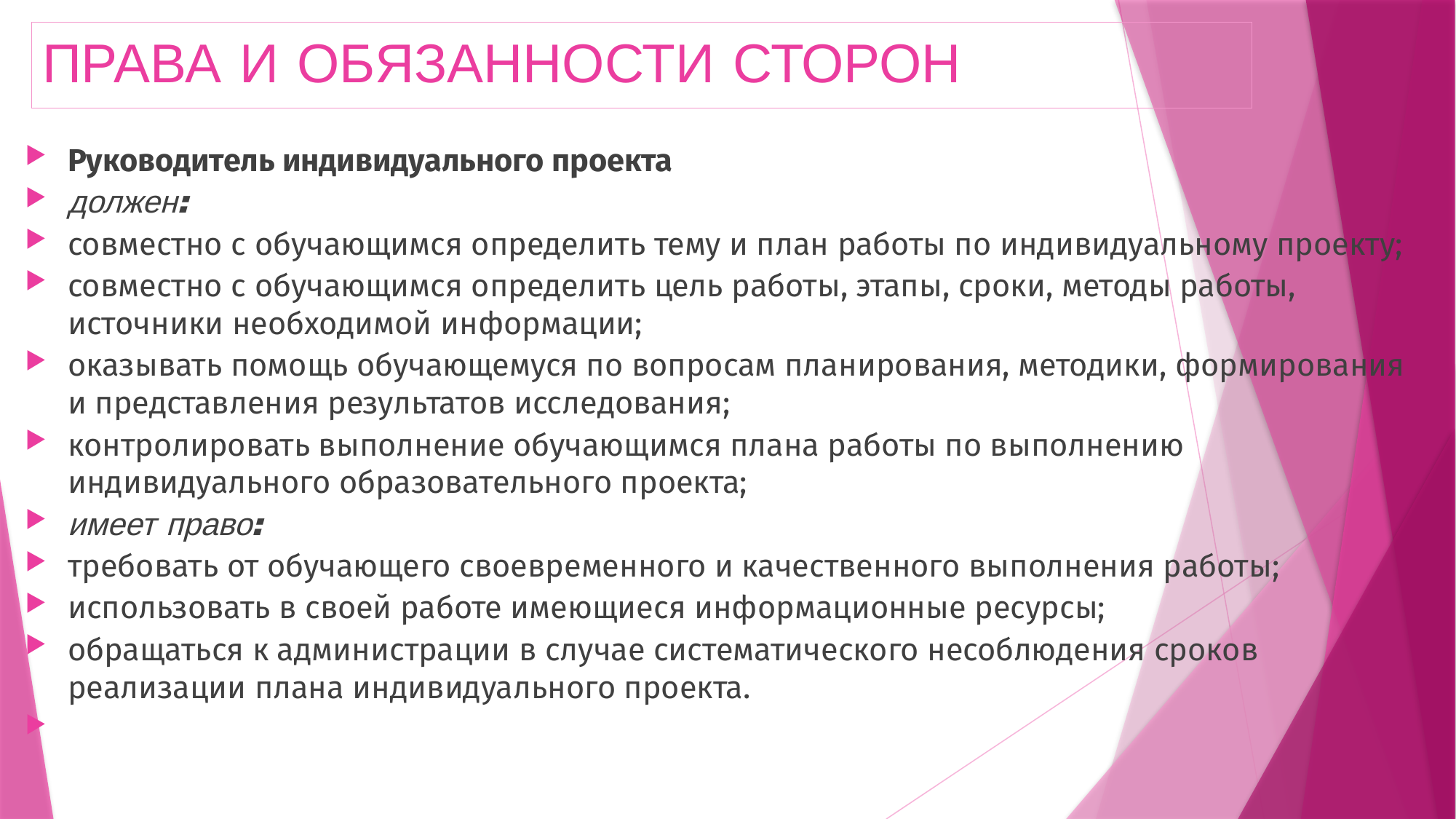

# ПРАВА И ОБЯЗАННОСТИ СТОРОН
Руководитель индивидуального проекта
должен:
совместно с обучающимся определить тему и план работы по индивидуальному проекту;
совместно с обучающимся определить цель работы, этапы, сроки, методы работы, источники необходимой информации;
оказывать помощь обучающемуся по вопросам планирования, методики, формирования и представления результатов исследования;
контролировать выполнение обучающимся плана работы по выполнению индивидуального образовательного проекта;
имеет право:
требовать от обучающего своевременного и качественного выполнения работы;
использовать в своей работе имеющиеся информационные ресурсы;
обращаться к администрации в случае систематического несоблюдения сроков реализации плана индивидуального проекта.